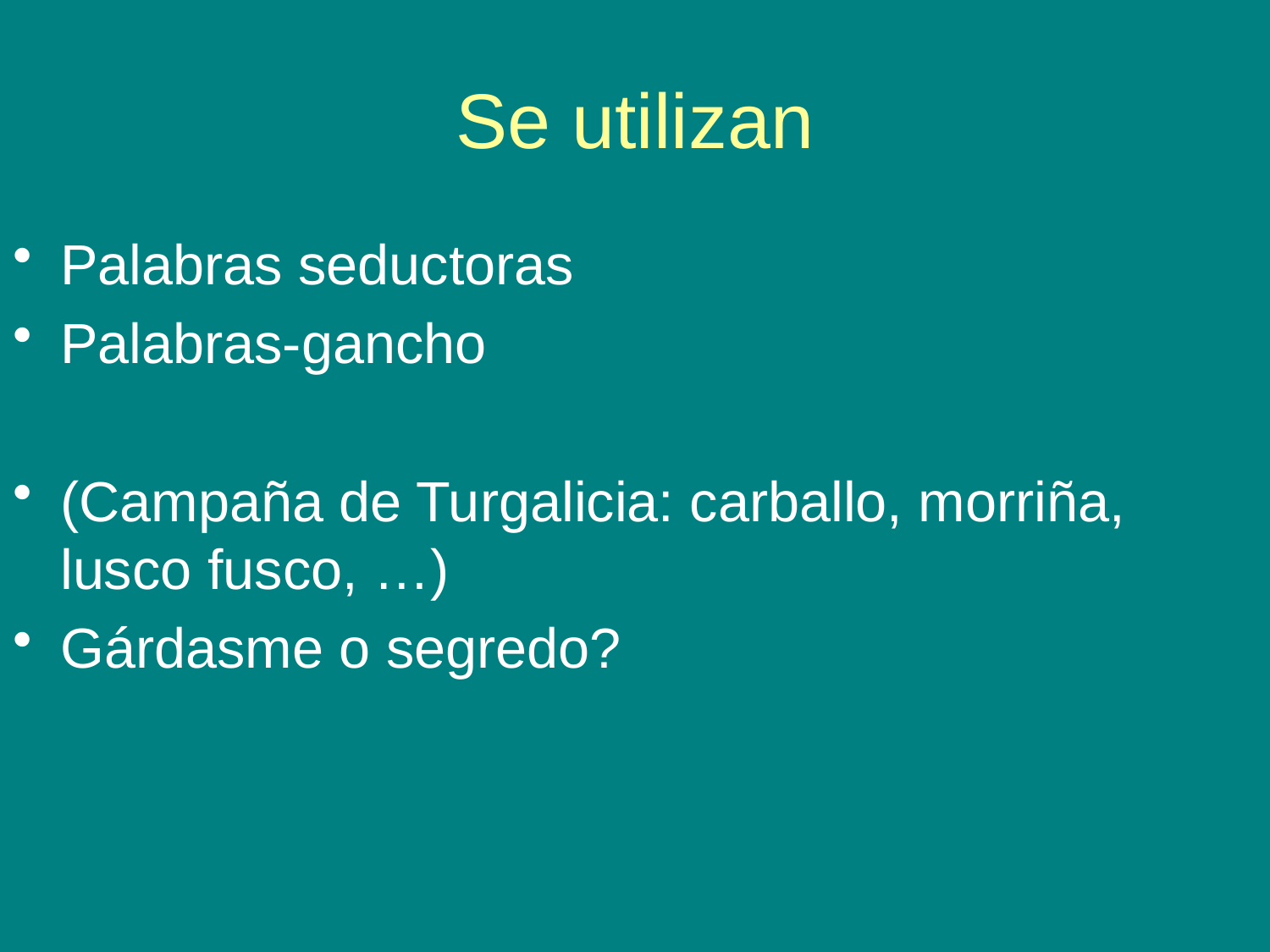

# Se utilizan
Palabras seductoras
Palabras-gancho

(Campaña de Turgalicia: carballo, morriña, lusco fusco, …)
Gárdasme o segredo?